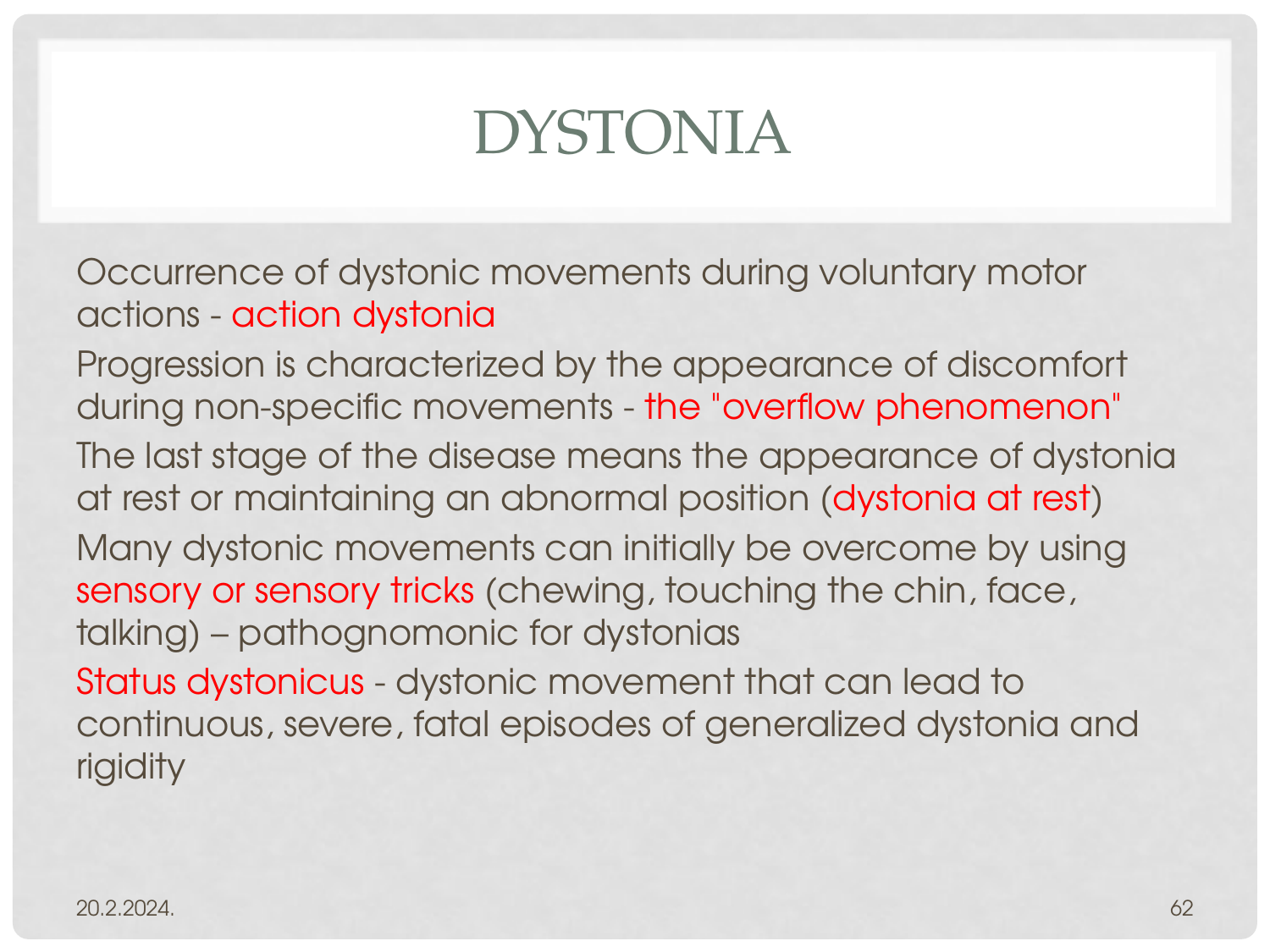

# DYSTONIA
Occurrence of dystonic movements during voluntary motor actions - action dystonia
Progression is characterized by the appearance of discomfort during non-specific movements - the "overflow phenomenon"
The last stage of the disease means the appearance of dystonia at rest or maintaining an abnormal position (dystonia at rest)
Many dystonic movements can initially be overcome by using sensory or sensory tricks (chewing, touching the chin, face, talking) – pathognomonic for dystonias
Status dystonicus - dystonic movement that can lead to continuous, severe, fatal episodes of generalized dystonia and rigidity
20.2.2024.
62